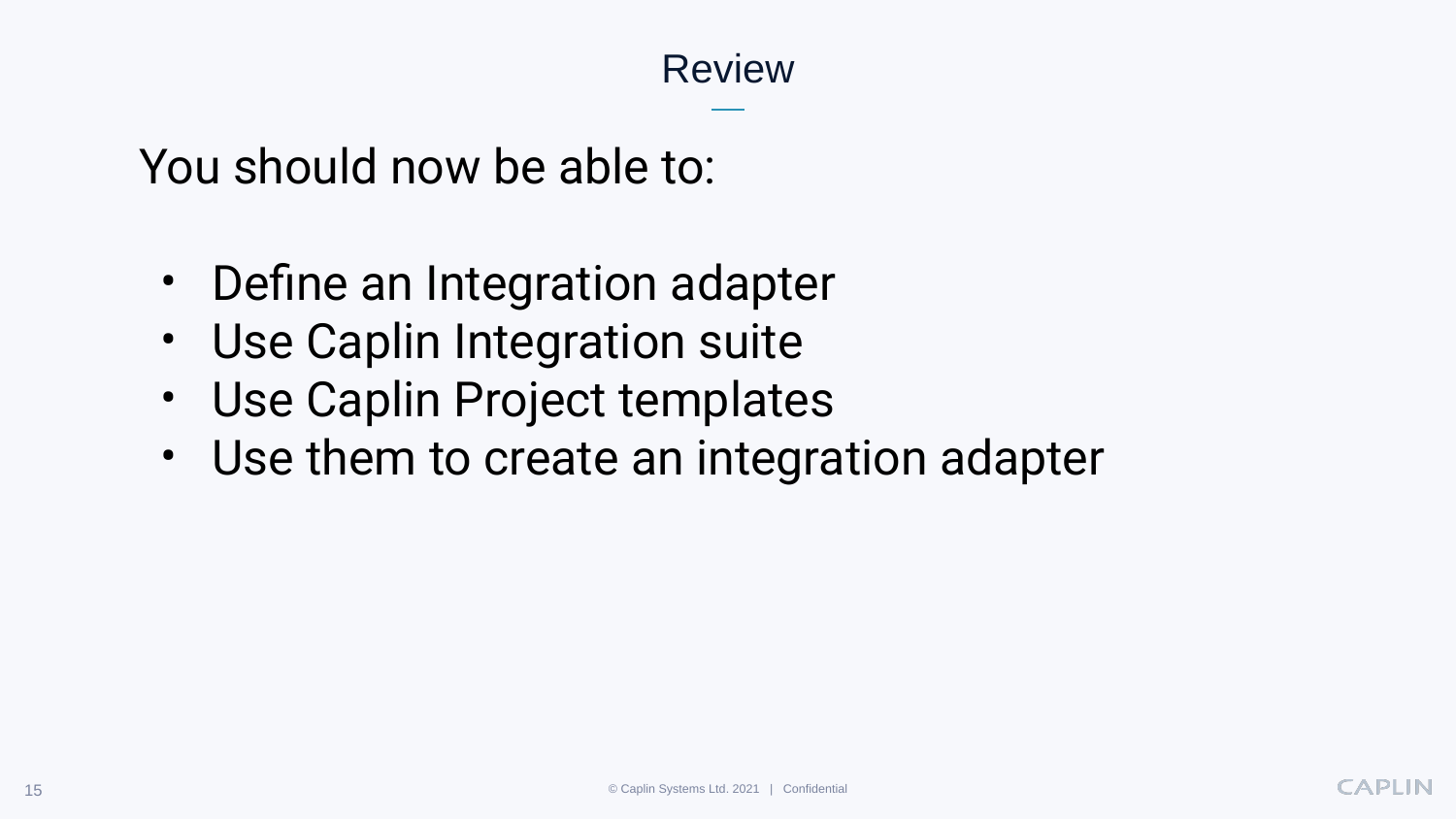

# Review

You should now be able to:

Define an Integration adapter
Use Caplin Integration suite
Use Caplin Project templates
Use them to create an integration adapter